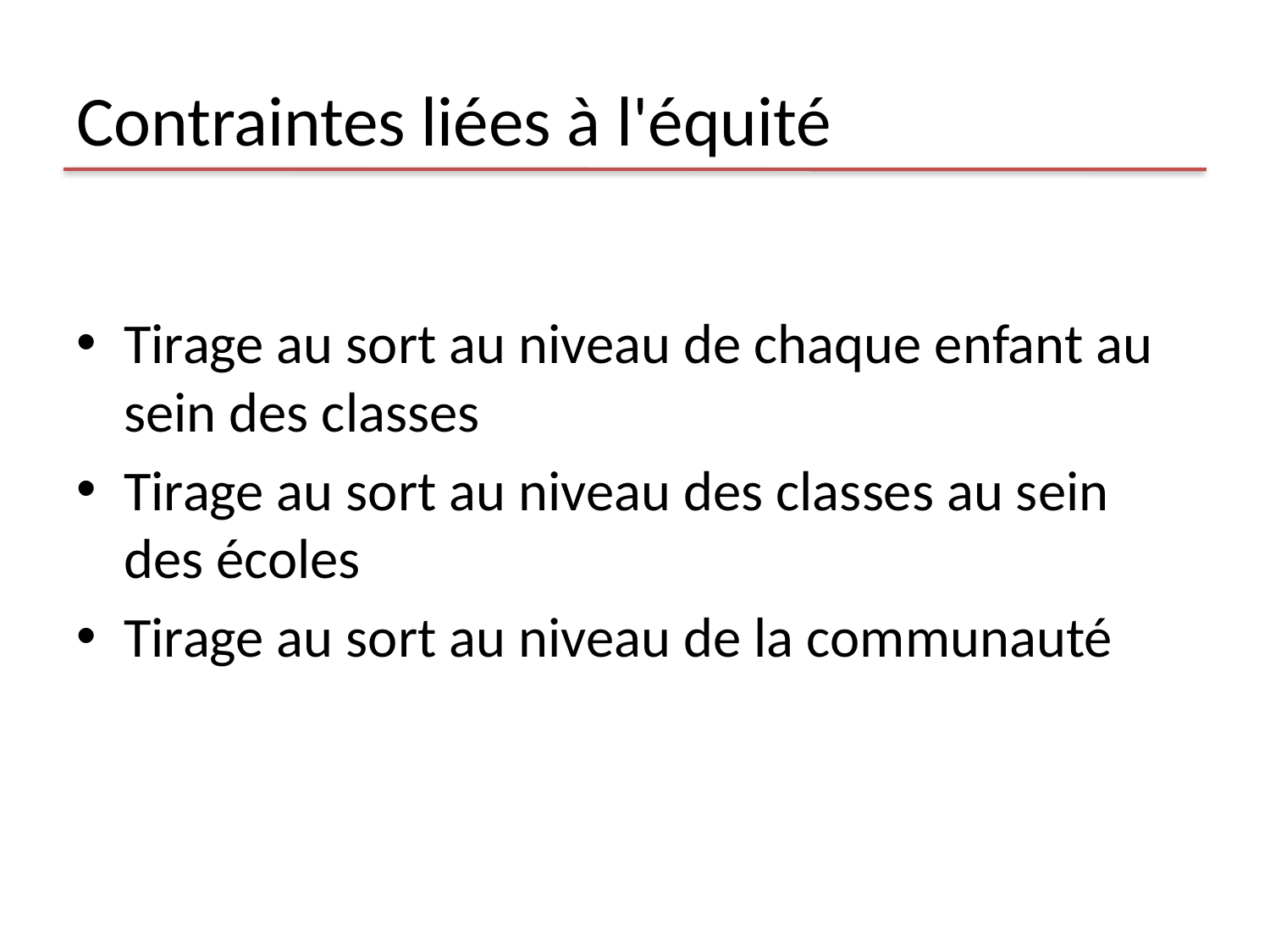

# Contraintes liées à l'équité

Tirage au sort au niveau de chaque enfant au sein des classes
Tirage au sort au niveau des classes au sein des écoles
Tirage au sort au niveau de la communauté